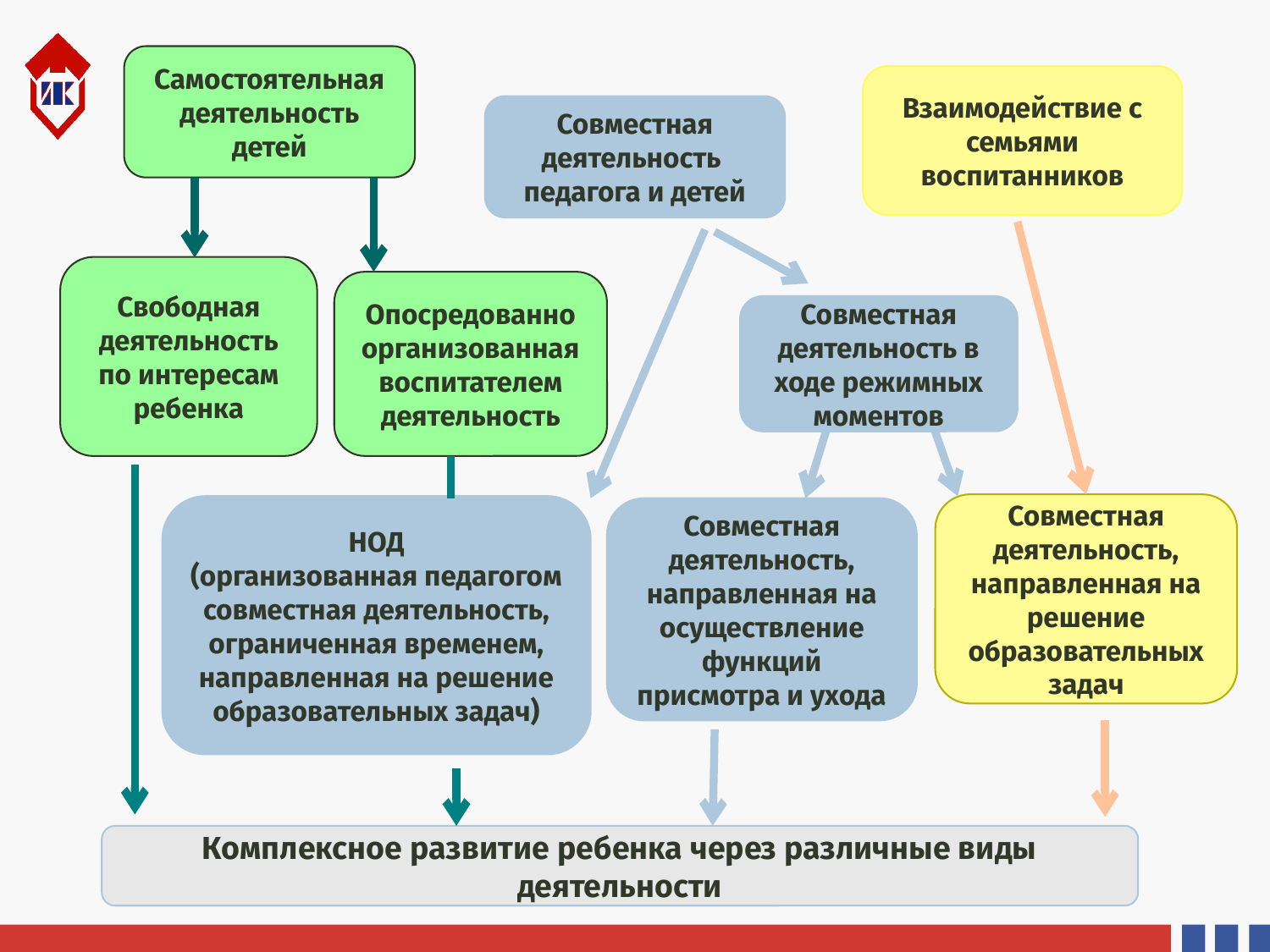

Самостоятельная деятельность детей
Взаимодействие с семьями воспитанников
Совместная деятельность  педагога и детей
Свободная деятельность по интересам ребенка
Опосредованно организованная воспитателем деятельность
Совместная деятельность в ходе режимных моментов
Совместная деятельность, направленная на решение образовательных задач
НОД
(организованная педагогом совместная деятельность, ограниченная временем, направленная на решение образовательных задач)
Совместная деятельность, направленная на осуществление функций присмотра и ухода
Комплексное развитие ребенка через различные виды деятельности